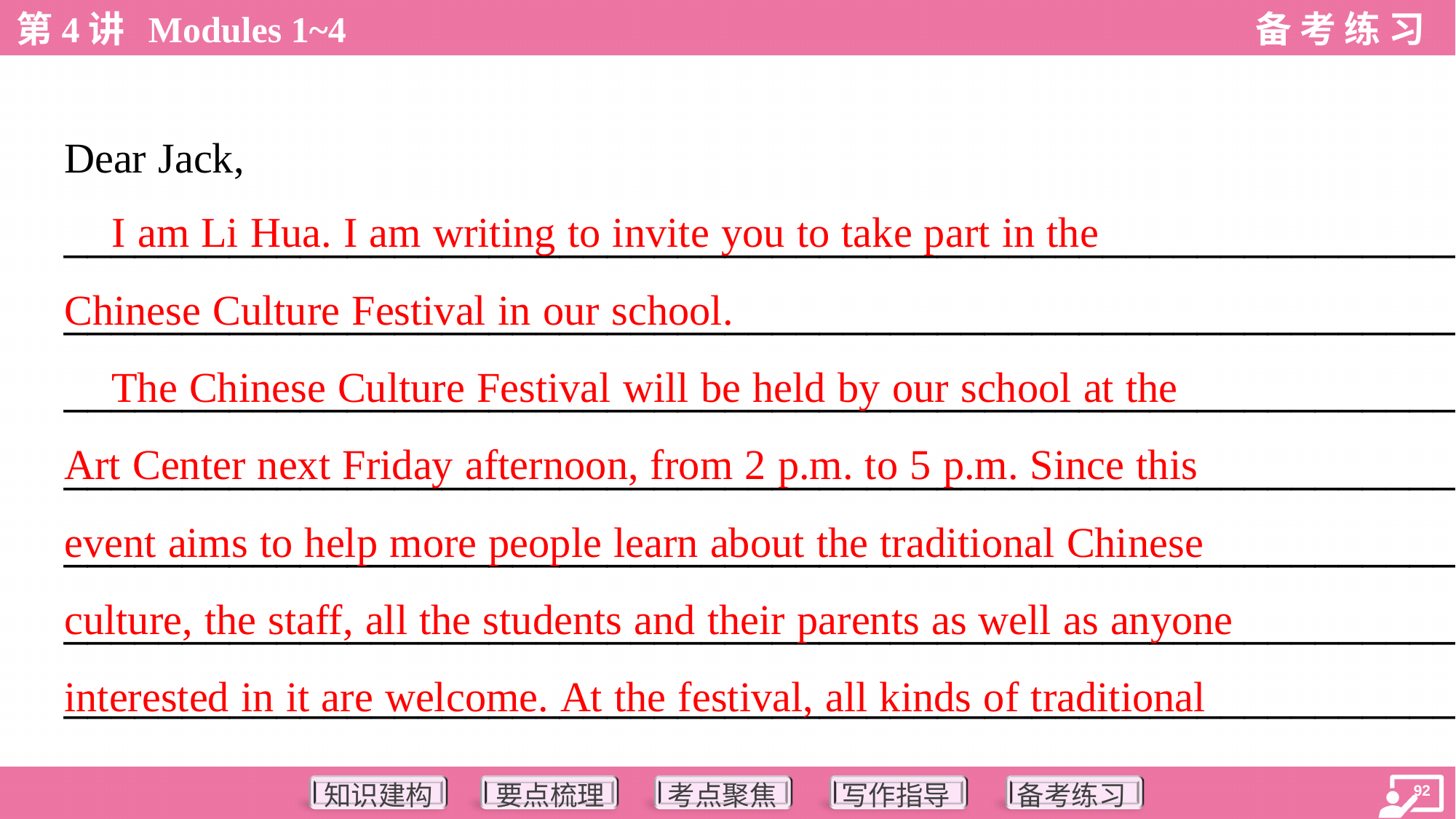

Dear Jack,
______________________________________________________________
______________________________________________________________
______________________________________________________________
______________________________________________________________
______________________________________________________________
______________________________________________________________
______________________________________________________________
    I am Li Hua. I am writing to invite you to take part in the
Chinese Culture Festival in our school.
    The Chinese Culture Festival will be held by our school at the
Art Center next Friday afternoon, from 2 p.m. to 5 p.m. Since this
event aims to help more people learn about the traditional Chinese
culture, the staff, all the students and their parents as well as anyone
interested in it are welcome. At the festival, all kinds of traditional